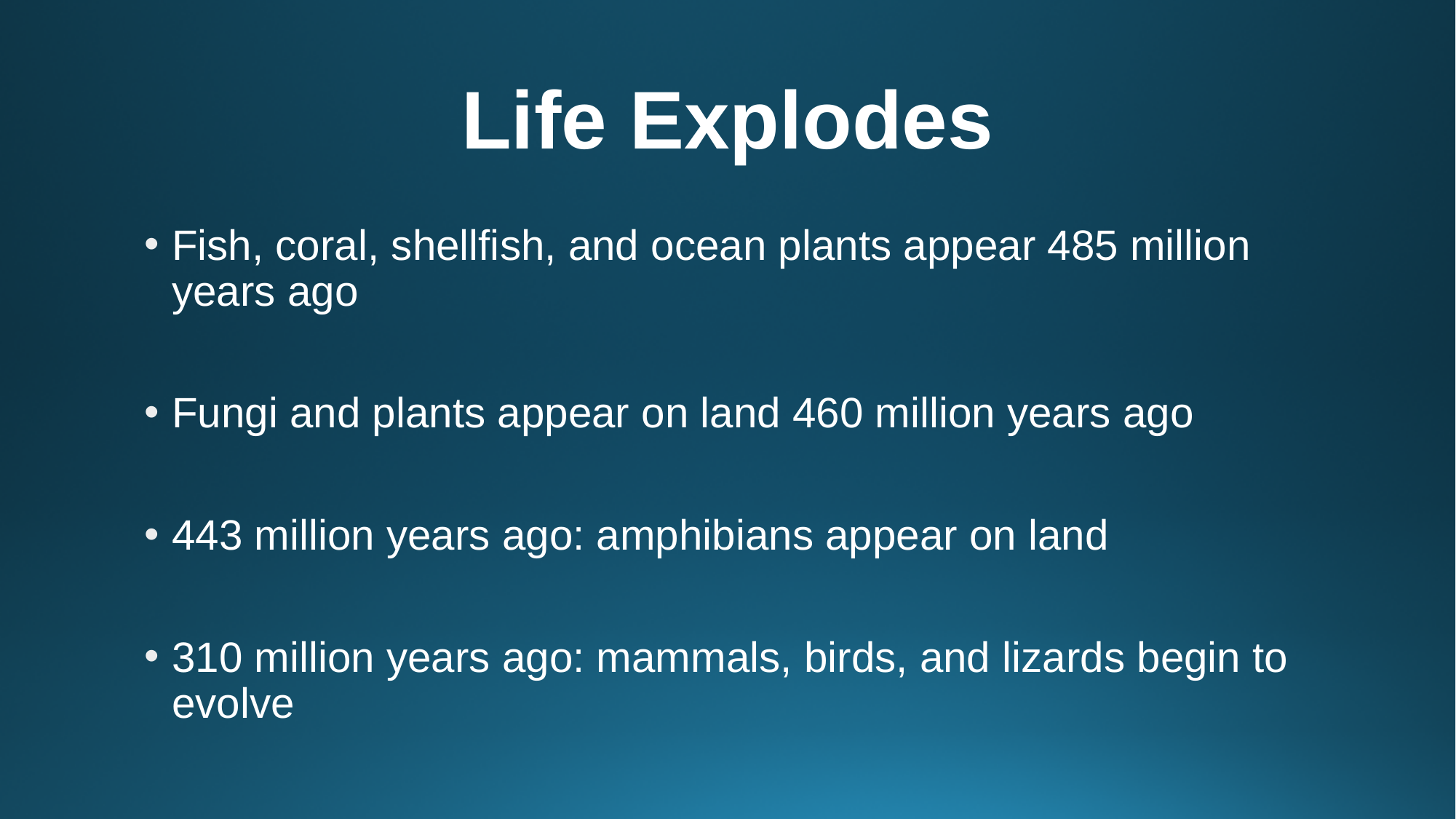

# Life Explodes
Fish, coral, shellfish, and ocean plants appear 485 million years ago

Fungi and plants appear on land 460 million years ago

443 million years ago: amphibians appear on land

310 million years ago: mammals, birds, and lizards begin to evolve